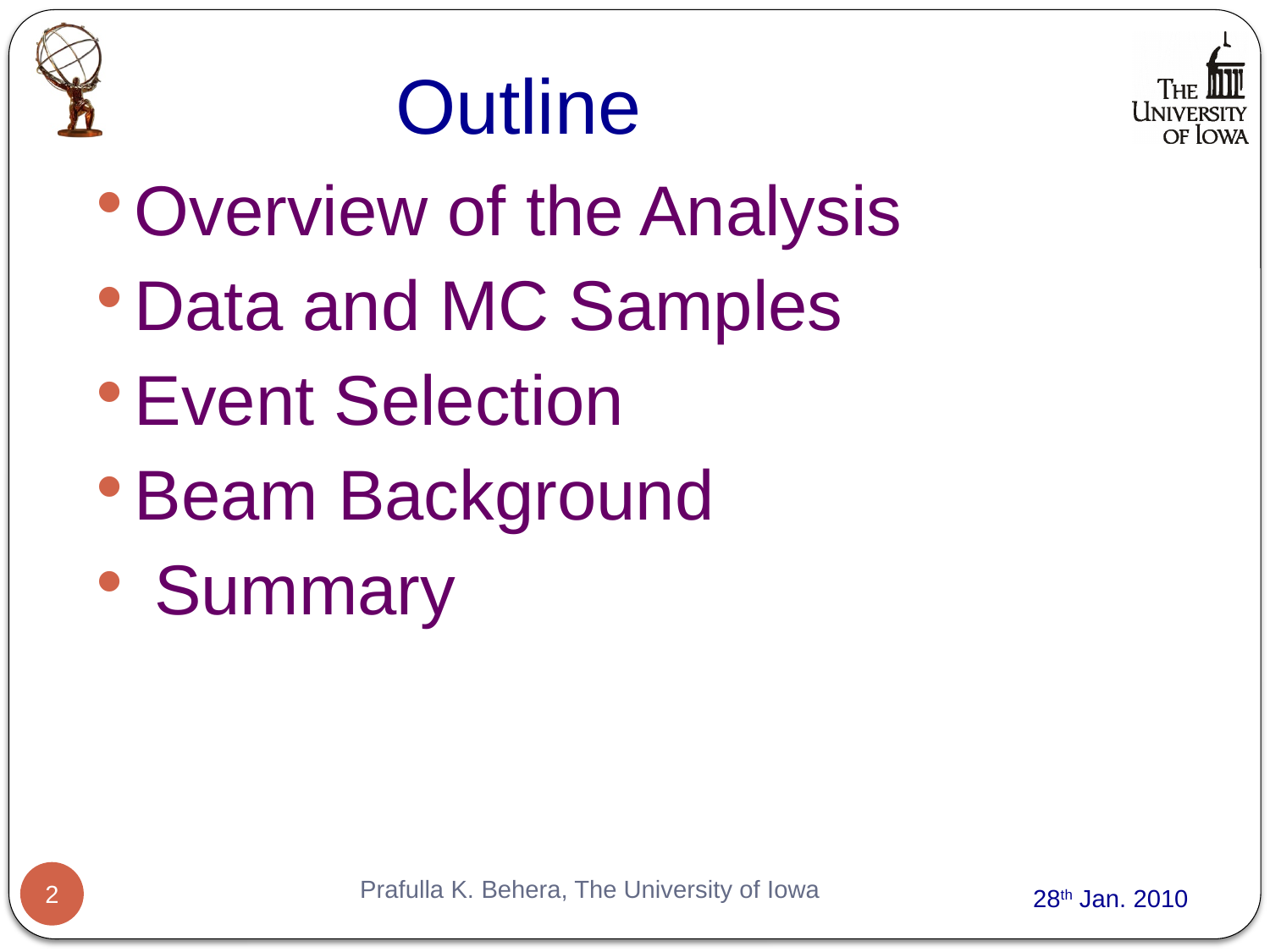

# Outline
Overview of the Analysis
Data and MC Samples
Event Selection
Beam Background
 Summary
Prafulla K. Behera, The University of Iowa
2
28th Jan. 2010